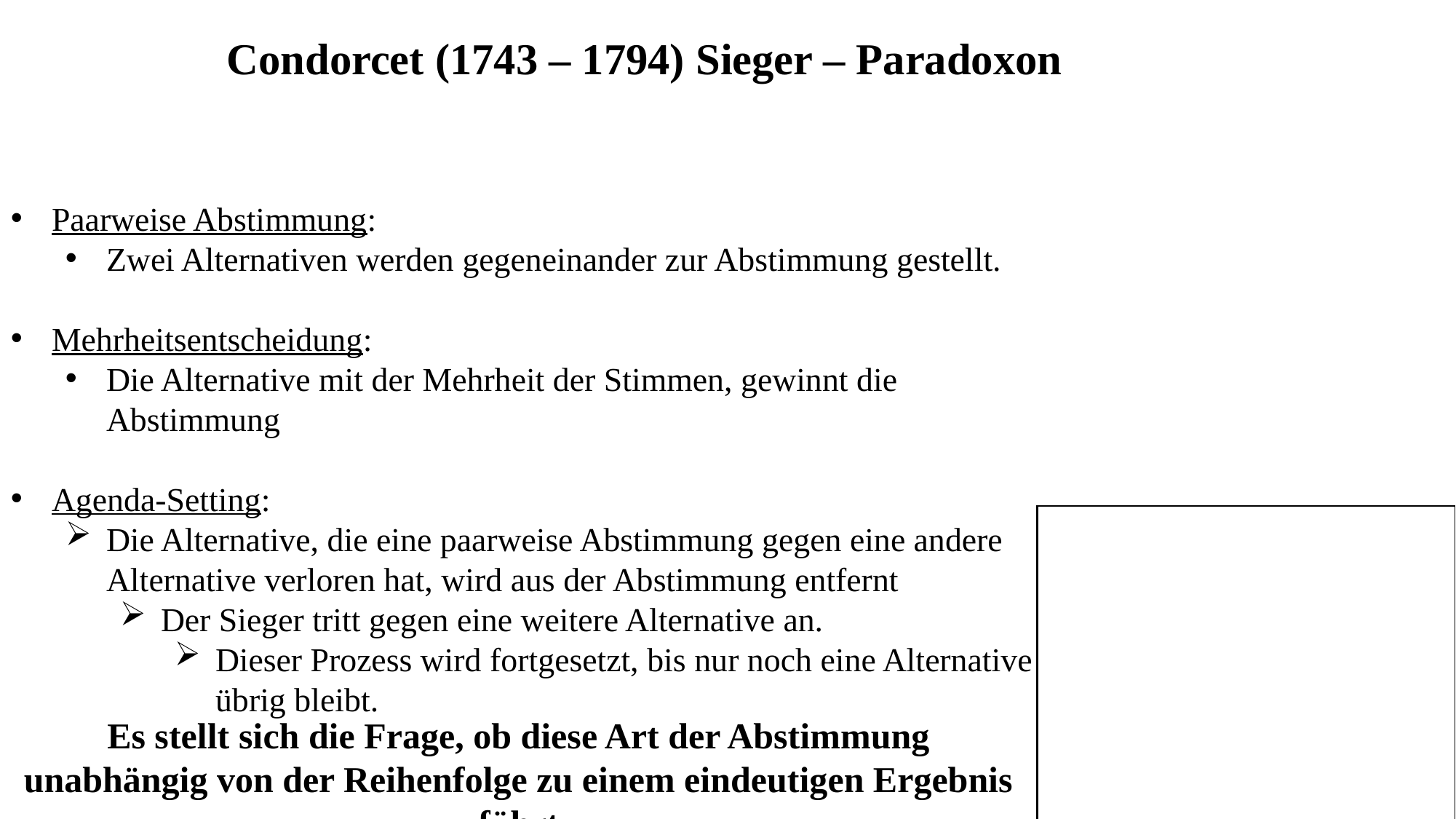

Condorcet (1743 – 1794) Sieger – Paradoxon
Paarweise Abstimmung:
Zwei Alternativen werden gegeneinander zur Abstimmung gestellt.

Mehrheitsentscheidung:
Die Alternative mit der Mehrheit der Stimmen, gewinnt die Abstimmung

Agenda-Setting:
Die Alternative, die eine paarweise Abstimmung gegen eine andere Alternative verloren hat, wird aus der Abstimmung entfernt
Der Sieger tritt gegen eine weitere Alternative an.
Dieser Prozess wird fortgesetzt, bis nur noch eine Alternative übrig bleibt.

Es stellt sich die Frage, ob diese Art der Abstimmung unabhängig von der Reihenfolge zu einem eindeutigen Ergebnis führt